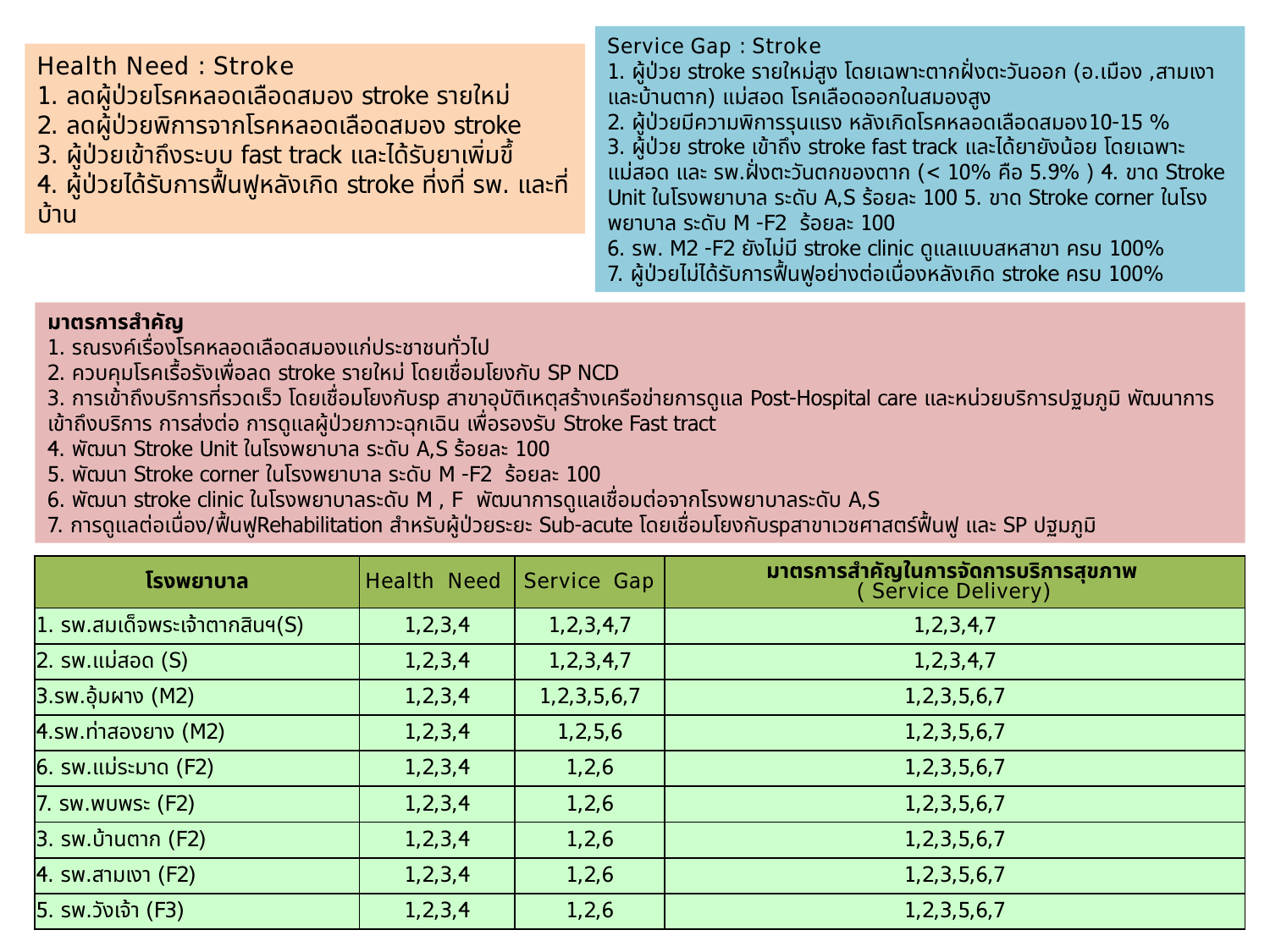

Service Gap : Stroke
1. ผู้ป่วย stroke รายใหม่สูง โดยเฉพาะตากฝั่งตะวันออก (อ.เมือง ,สามเงา และบ้านตาก) แม่สอด โรคเลือดออกในสมองสูง
2. ผู้ป่วยมีความพิการรุนแรง หลังเกิดโรคหลอดเลือดสมอง10-15 %
3. ผู้ป่วย stroke เข้าถึง stroke fast track และได้ยายังน้อย โดยเฉพาะแม่สอด และ รพ.ฝั่งตะวันตกของตาก (< 10% คือ 5.9% ) 4. ขาด Stroke Unit ในโรงพยาบาล ระดับ A,S ร้อยละ 100 5. ขาด Stroke corner ในโรงพยาบาล ระดับ M -F2  ร้อยละ 100
6. รพ. M2 -F2 ยังไม่มี stroke clinic ดูแลแบบสหสาขา ครบ 100%
7. ผู้ป่วยไม่ได้รับการฟื้นฟูอย่างต่อเนื่องหลังเกิด stroke ครบ 100%
Health Need : Stroke
1. ลดผู้ป่วยโรคหลอดเลือดสมอง stroke รายใหม่
2. ลดผู้ป่วยพิการจากโรคหลอดเลือดสมอง stroke
3. ผู้ป่วยเข้าถึงระบบ fast track และได้รับยาเพิ่มขึ้
4. ผู้ป่วยได้รับการฟื้นฟูหลังเกิด stroke ที่งที่ รพ. และที่บ้าน
มาตรการสำคัญ
1. รณรงค์เรื่องโรคหลอดเลือดสมองแก่ประชาชนทั่วไป
2. ควบคุมโรคเรื้อรังเพื่อลด stroke รายใหม่ โดยเชื่อมโยงกับ SP NCD
3. การเข้าถึงบริการที่รวดเร็ว โดยเชื่อมโยงกับsp สาขาอุบัติเหตุสร้างเครือข่ายการดูแล Post-Hospital care และหน่วยบริการปฐมภูมิ พัฒนาการเข้าถึงบริการ การส่งต่อ การดูแลผู้ป่วยภาวะฉุกเฉิน เพื่อรองรับ Stroke Fast tract
4. พัฒนา Stroke Unit ในโรงพยาบาล ระดับ A,S ร้อยละ 100
5. พัฒนา Stroke corner ในโรงพยาบาล ระดับ M -F2  ร้อยละ 100
6. พัฒนา stroke clinic ในโรงพยาบาลระดับ M , F  พัฒนาการดูแลเชื่อมต่อจากโรงพยาบาลระดับ A,S
7. การดูแลต่อเนื่อง/ฟื้นฟูRehabilitation สำหรับผู้ป่วยระยะ Sub-acute โดยเชื่อมโยงกับspสาขาเวชศาสตร์ฟื้นฟู และ SP ปฐมภูมิ
| โรงพยาบาล | Health Need | Service Gap | มาตรการสำคัญในการจัดการบริการสุขภาพ ( Service Delivery) |
| --- | --- | --- | --- |
| 1. รพ.สมเด็จพระเจ้าตากสินฯ(S) | 1,2,3,4 | 1,2,3,4,7 | 1,2,3,4,7 |
| 2. รพ.แม่สอด (S) | 1,2,3,4 | 1,2,3,4,7 | 1,2,3,4,7 |
| 3.รพ.อุ้มผาง (M2) | 1,2,3,4 | 1,2,3,5,6,7 | 1,2,3,5,6,7 |
| 4.รพ.ท่าสองยาง (M2) | 1,2,3,4 | 1,2,5,6 | 1,2,3,5,6,7 |
| 6. รพ.แม่ระมาด (F2) | 1,2,3,4 | 1,2,6 | 1,2,3,5,6,7 |
| 7. รพ.พบพระ (F2) | 1,2,3,4 | 1,2,6 | 1,2,3,5,6,7 |
| 3. รพ.บ้านตาก (F2) | 1,2,3,4 | 1,2,6 | 1,2,3,5,6,7 |
| 4. รพ.สามเงา (F2) | 1,2,3,4 | 1,2,6 | 1,2,3,5,6,7 |
| 5. รพ.วังเจ้า (F3) | 1,2,3,4 | 1,2,6 | 1,2,3,5,6,7 |